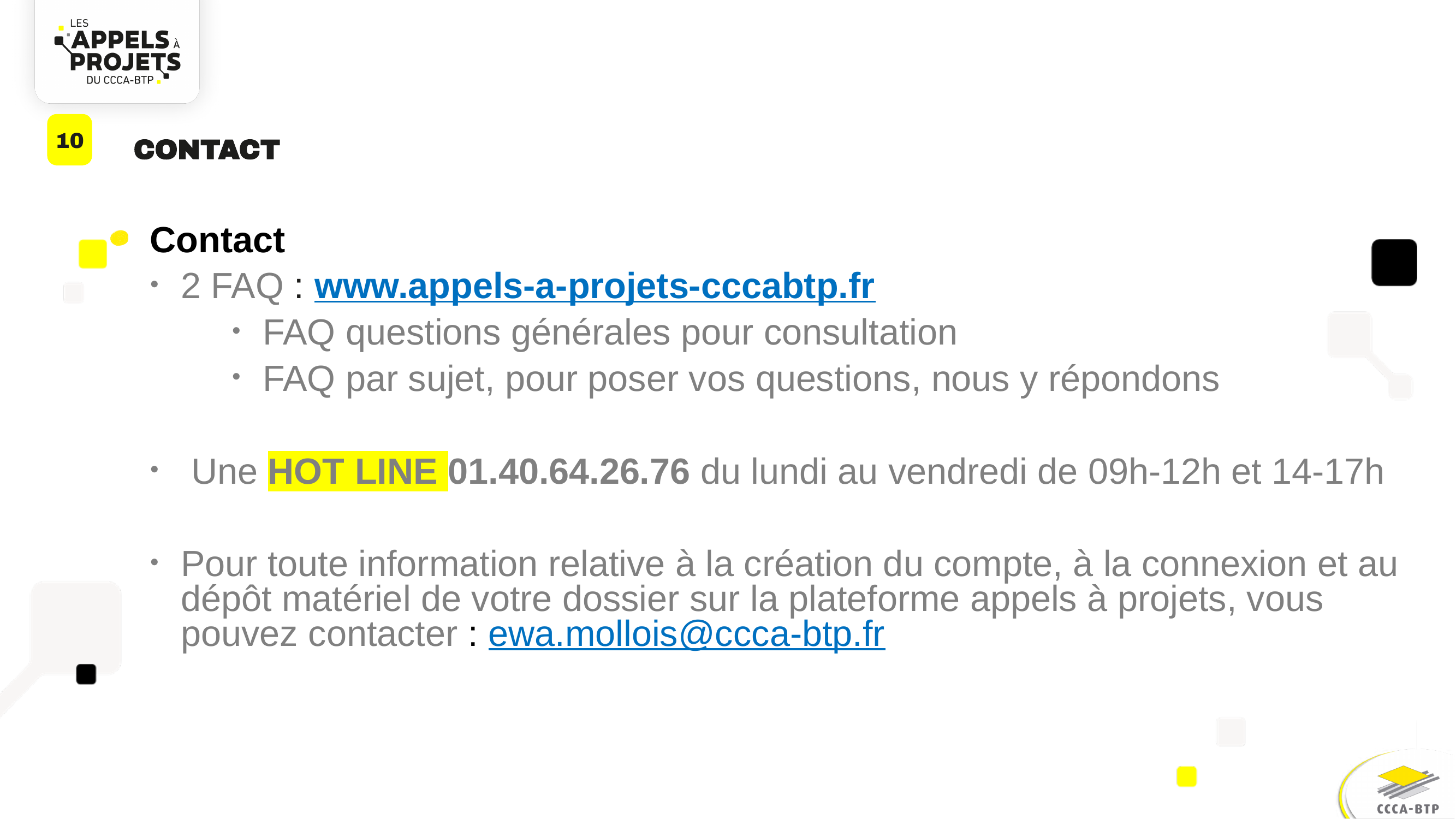

10
CONTACT

  Contact
2 FAQ : www.appels-a-projets-cccabtp.fr
FAQ questions générales pour consultation
FAQ par sujet, pour poser vos questions, nous y répondons

Une HOT LINE 01.40.64.26.76 du lundi au vendredi de 09h-12h et 14-17h

Pour toute information relative à la création du compte, à la connexion et au dépôt matériel de votre dossier sur la plateforme appels à projets, vous pouvez contacter : ewa.mollois@ccca-btp.fr